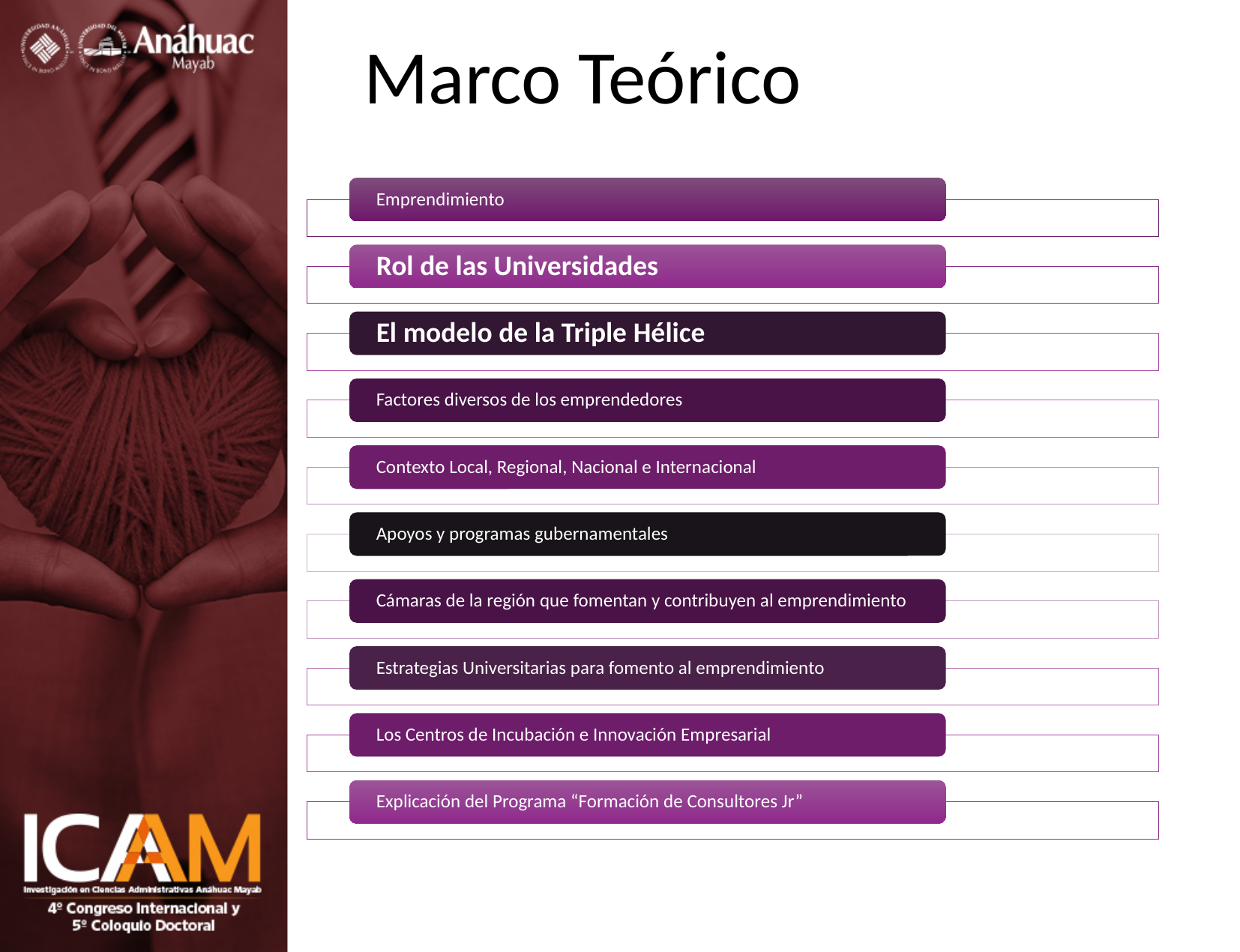

# Marco Teórico
Emprendimiento
Rol de las Universidades
El modelo de la Triple Hélice
Factores diversos de los emprendedores
Contexto Local, Regional, Nacional e Internacional
Apoyos y programas gubernamentales
Cámaras de la región que fomentan y contribuyen al emprendimiento
Estrategias Universitarias para fomento al emprendimiento
Los Centros de Incubación e Innovación Empresarial
Explicación del Programa “Formación de Consultores Jr”
OBJETIVOS ESPECIFICOS